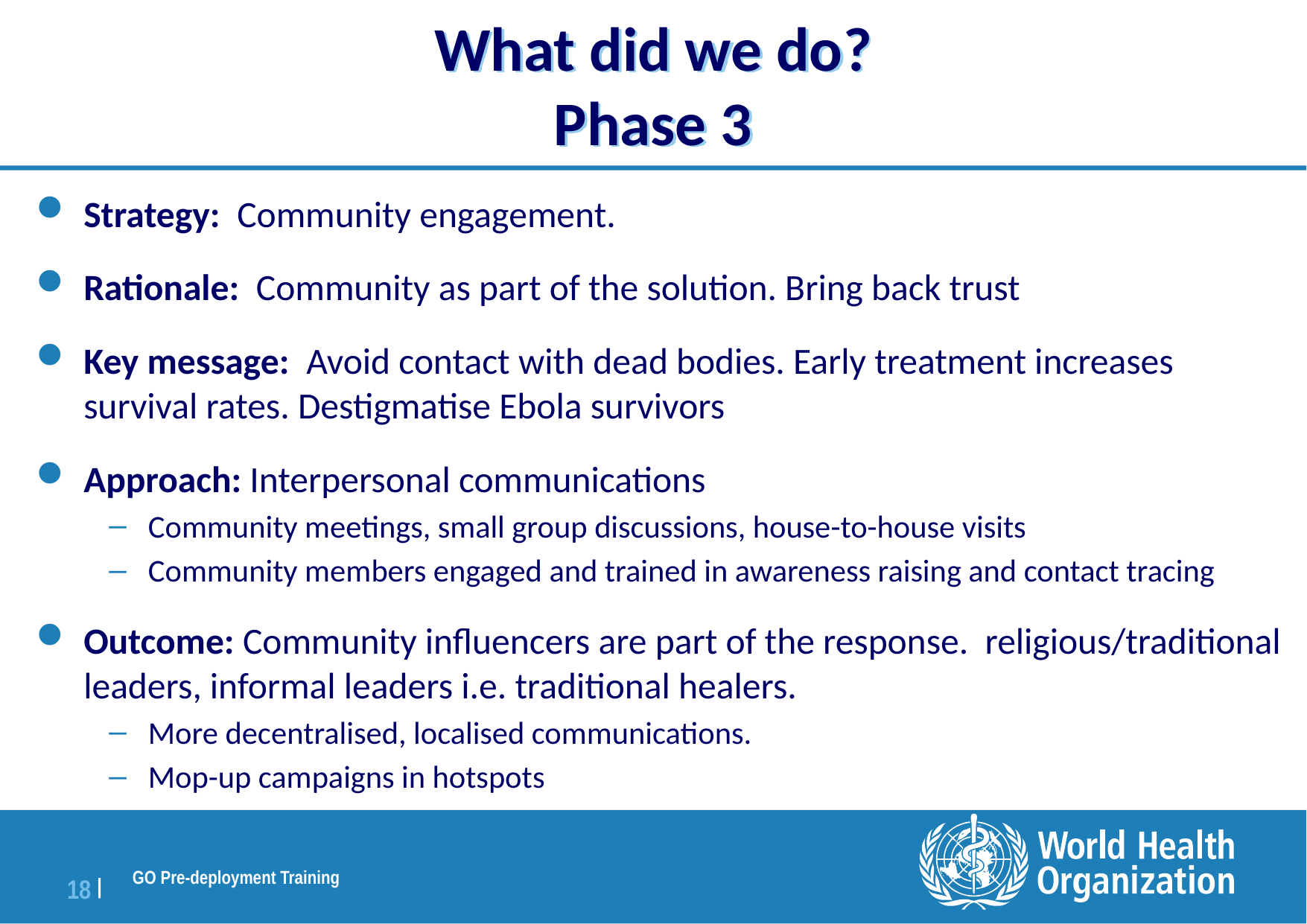

# What did we do? Phase 3
Strategy:  Community engagement.
Rationale:  Community as part of the solution. Bring back trust
Key message:  Avoid contact with dead bodies. Early treatment increases survival rates. Destigmatise Ebola survivors
Approach: Interpersonal communications
Community meetings, small group discussions, house-to-house visits
Community members engaged and trained in awareness raising and contact tracing
Outcome: Community influencers are part of the response.  religious/traditional leaders, informal leaders i.e. traditional healers.
More decentralised, localised communications.
Mop-up campaigns in hotspots